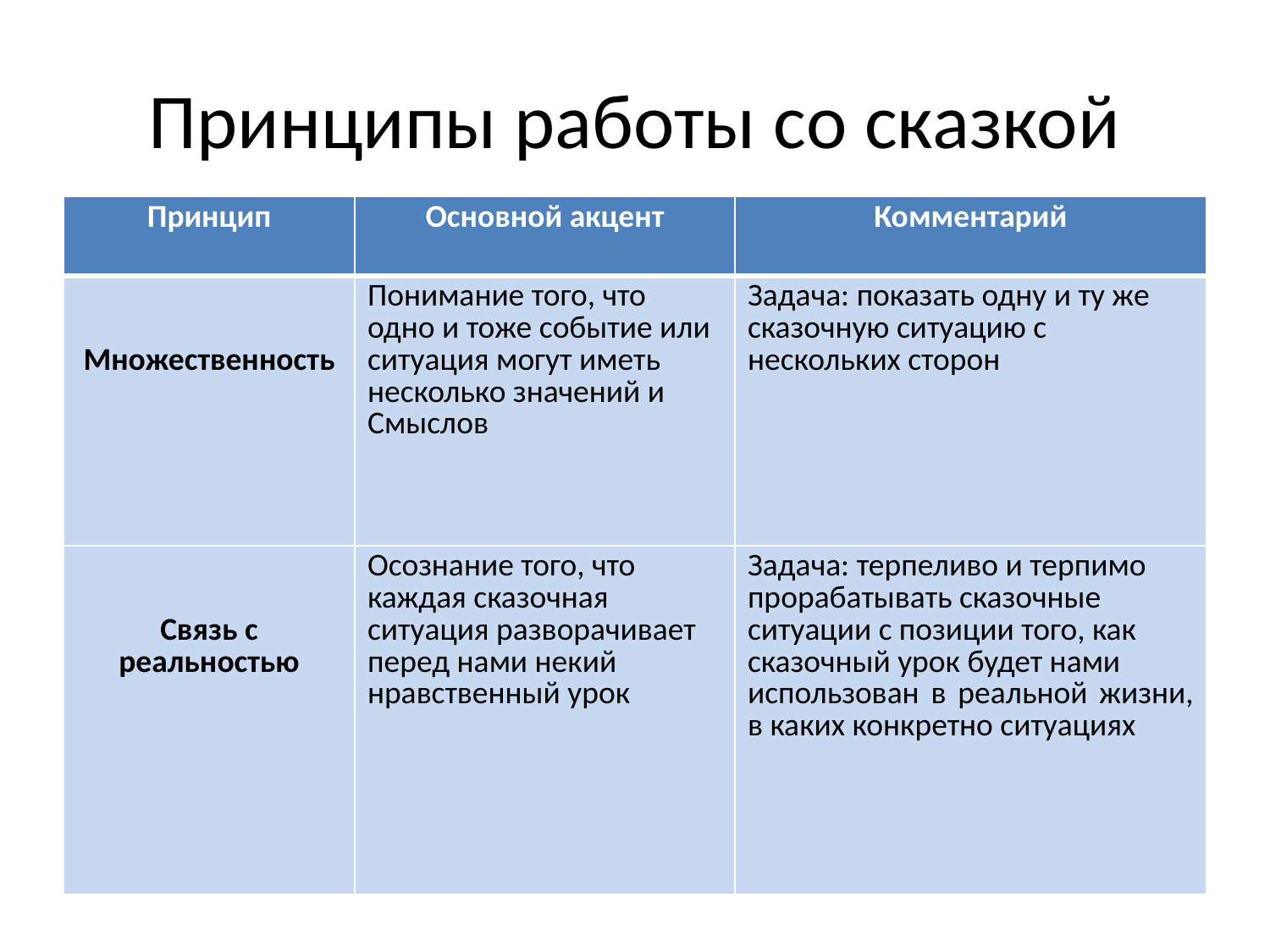

# Принципы работы со сказкой
| Принцип | Основной акцент | Комментарий |
| --- | --- | --- |
| Множественность | Понимание того, что одно и тоже событие или ситуация могут иметь несколько значений и Смыслов | Задача: показать одну и ту же сказочную ситуацию с нескольких сторон |
| Связь с реальностью | Осознание того, что каждая сказочная ситуация разворачивает перед нами некий нравственный урок | Задача: терпеливо и терпимо прорабатывать сказочные ситуации с позиции того, как сказочный урок будет нами использован в реальной жизни, в каких конкретно ситуациях |